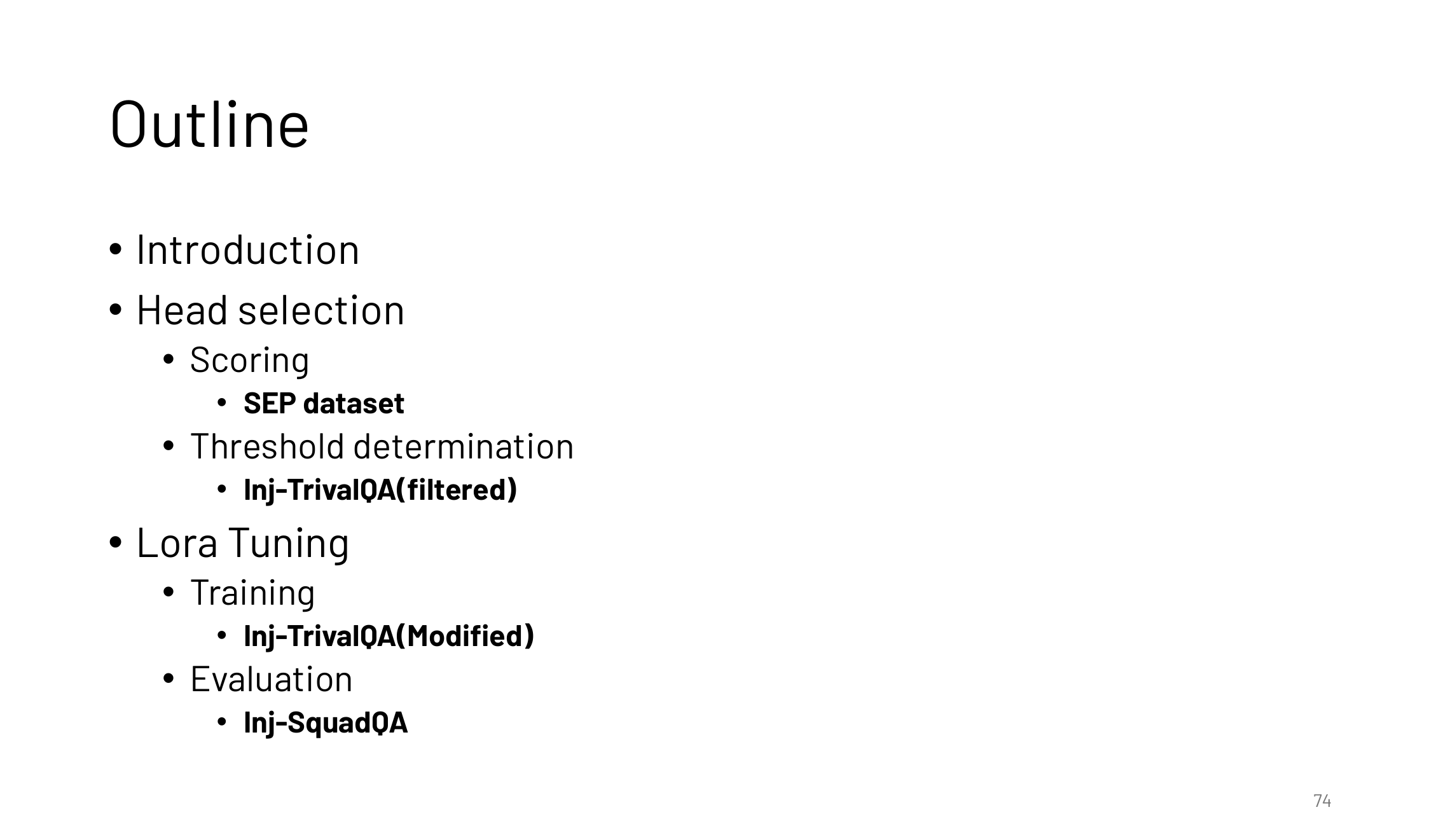

# Outline
Introduction
Head selection
Scoring
SEP dataset
Threshold determination
Inj-TrivalQA(filtered)
Lora Tuning
Training
Inj-TrivalQA(Modified)
Evaluation
Inj-SquadQA

74